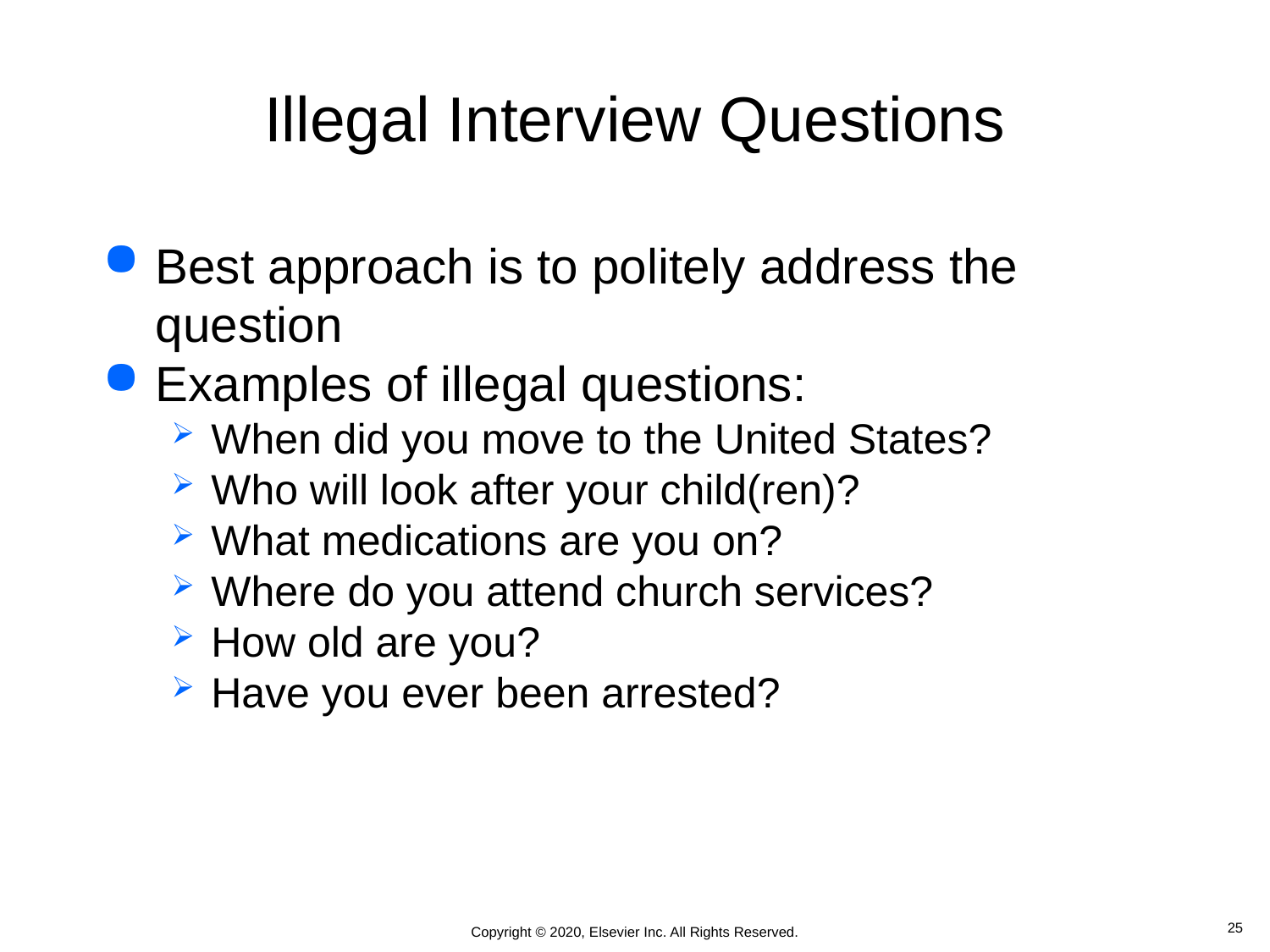

# Illegal Interview Questions
Best approach is to politely address the question
Examples of illegal questions:
When did you move to the United States?
Who will look after your child(ren)?
What medications are you on?
Where do you attend church services?
How old are you?
Have you ever been arrested?
 25